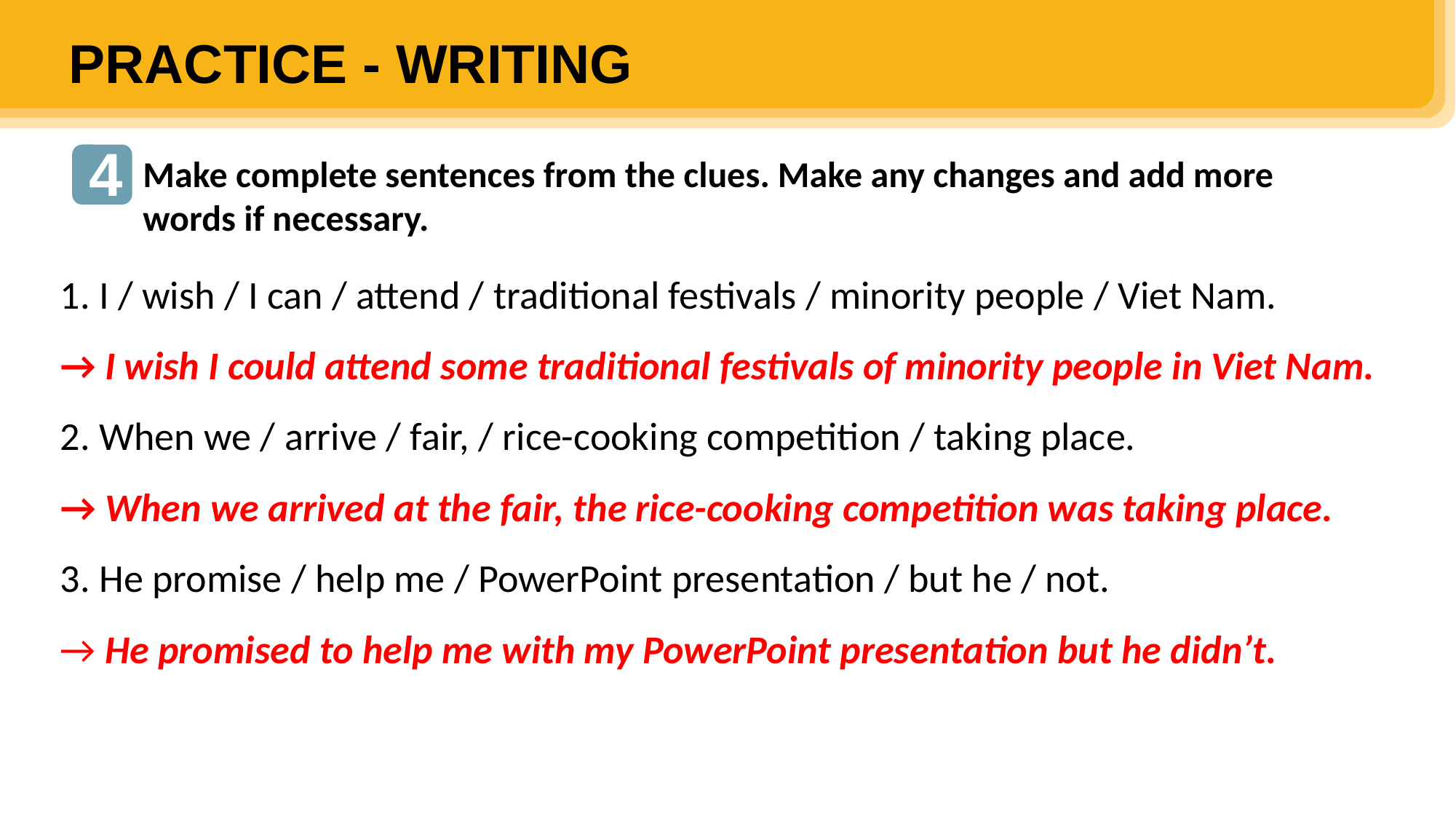

PRACTICE - WRITING
4

Make complete sentences from the clues. Make any changes and add more words if necessary.
1. I / wish / I can / attend / traditional festivals / minority people / Viet Nam.
→ I wish I could attend some traditional festivals of minority people in Viet Nam.
2. When we / arrive / fair, / rice-cooking competition / taking place.
→ When we arrived at the fair, the rice-cooking competition was taking place.
3. He promise / help me / PowerPoint presentation / but he / not.
→ He promised to help me with my PowerPoint presentation but he didn’t.